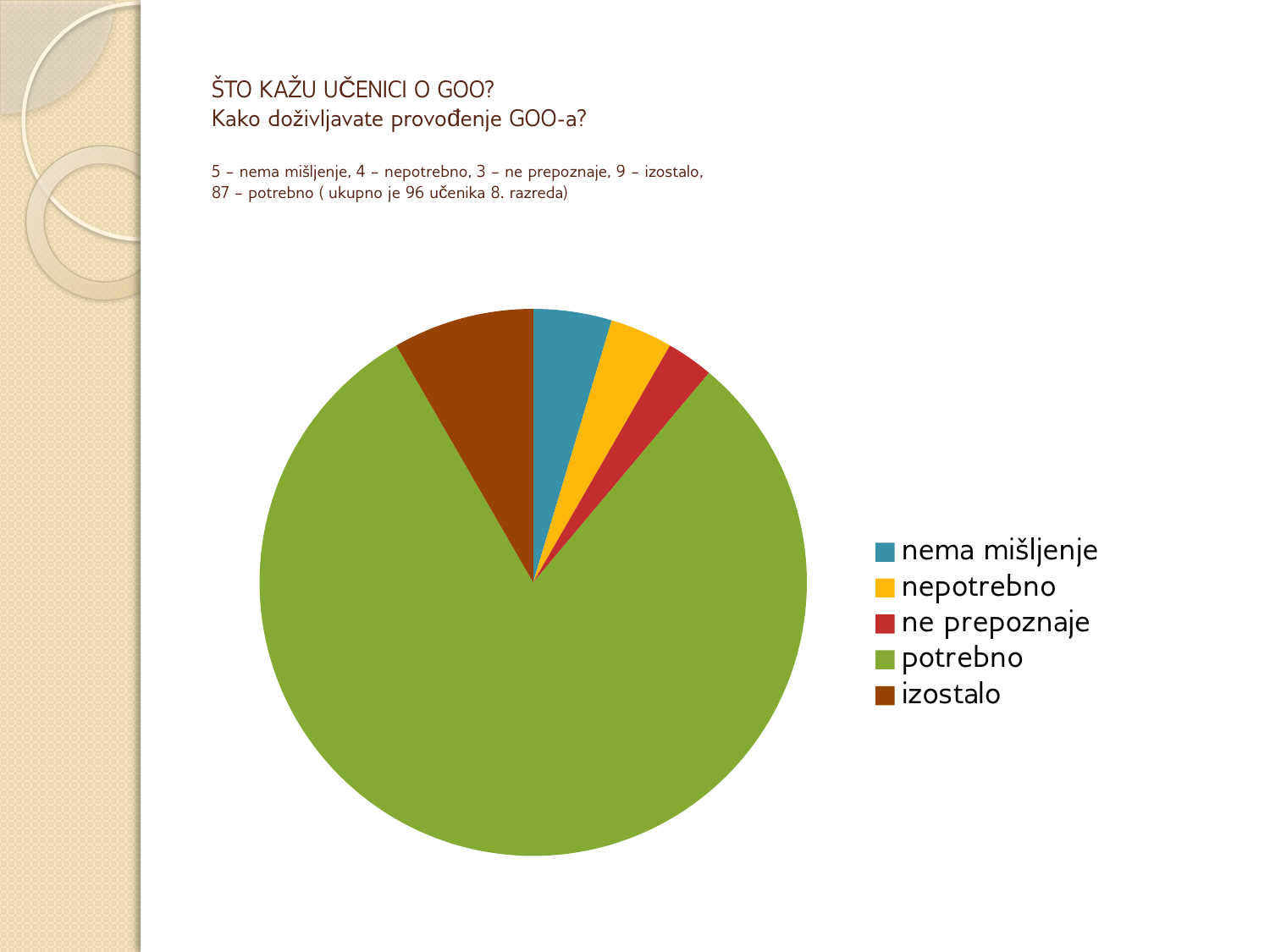

# ŠTO KAŽU UČENICI O GOO? Kako doživljavate provođenje GOO-a? 5 – nema mišljenje, 4 – nepotrebno, 3 – ne prepoznaje, 9 – izostalo, 87 – potrebno ( ukupno je 96 učenika 8. razreda)

### Chart

| Category | Prodaja |
|---|---|
| nema mišljenje  | 5.0 |
| nepotrebno | 4.0 |
| ne prepoznaje | 3.0 |
| potrebno | 87.0 |
| izostalo | 9.0 |